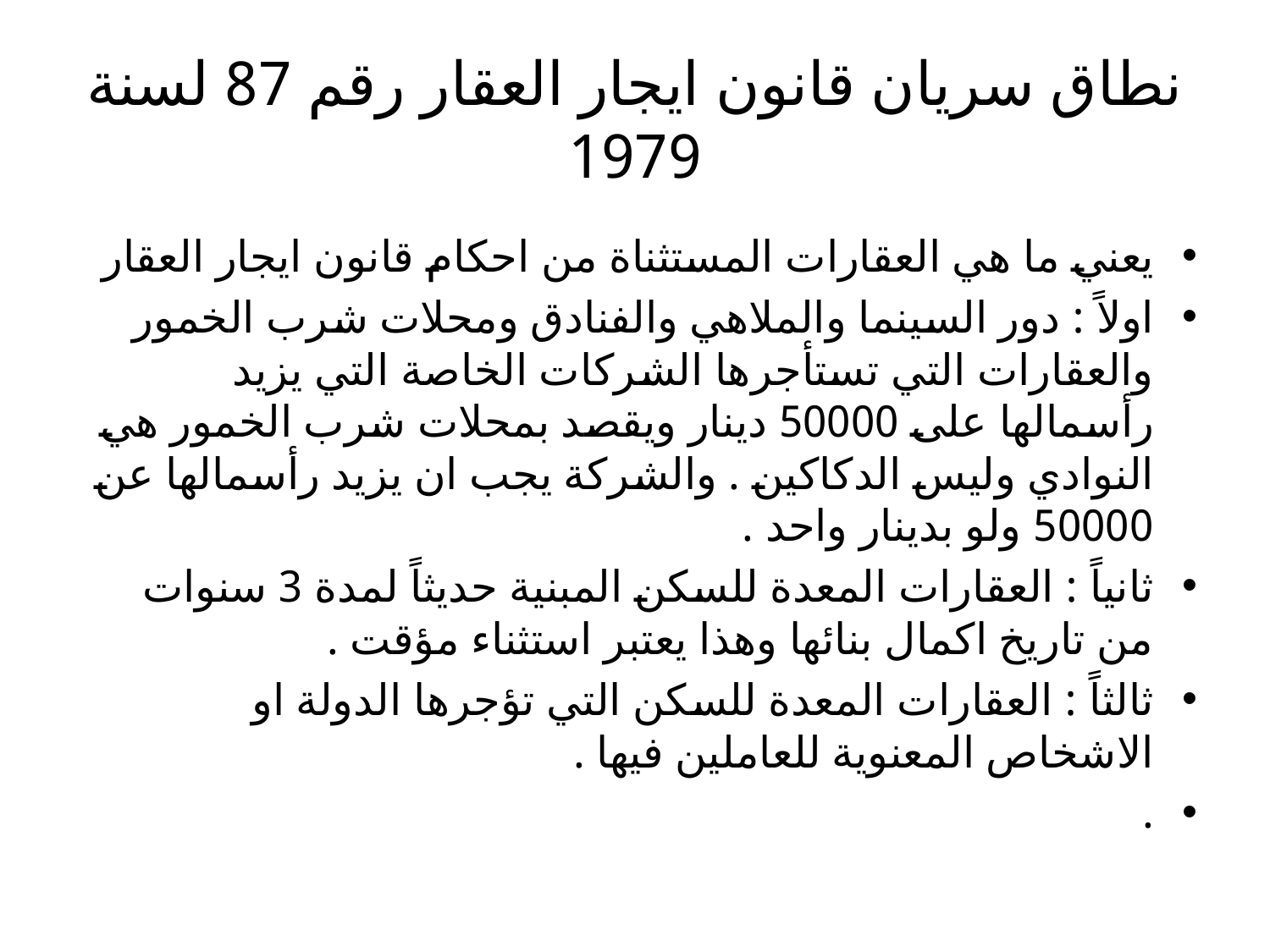

# نطاق سريان قانون ايجار العقار رقم 87 لسنة 1979
يعني ما هي العقارات المستثناة من احكام قانون ايجار العقار
اولاً : دور السينما والملاهي والفنادق ومحلات شرب الخمور والعقارات التي تستأجرها الشركات الخاصة التي يزيد رأسمالها على 50000 دينار ويقصد بمحلات شرب الخمور هي النوادي وليس الدكاكين . والشركة يجب ان يزيد رأسمالها عن 50000 ولو بدينار واحد .
ثانياً : العقارات المعدة للسكن المبنية حديثاً لمدة 3 سنوات من تاريخ اكمال بنائها وهذا يعتبر استثناء مؤقت .
ثالثاً : العقارات المعدة للسكن التي تؤجرها الدولة او الاشخاص المعنوية للعاملين فيها .
.